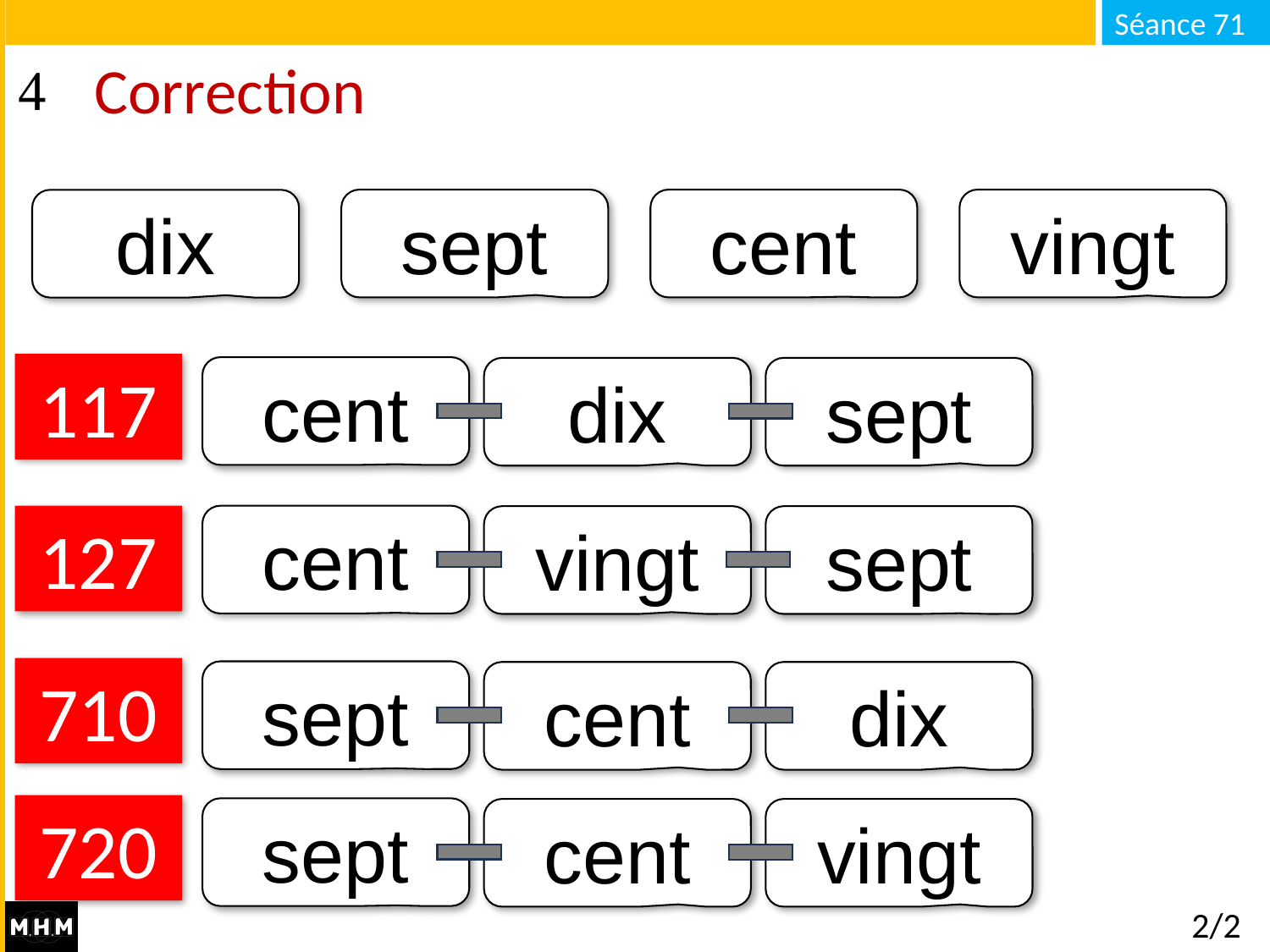

# Correction
sept
cent
vingt
dix
117
cent
dix
sept

127
cent
vingt
sept

710
sept
cent
dix

720
sept
cent
vingt

2/2